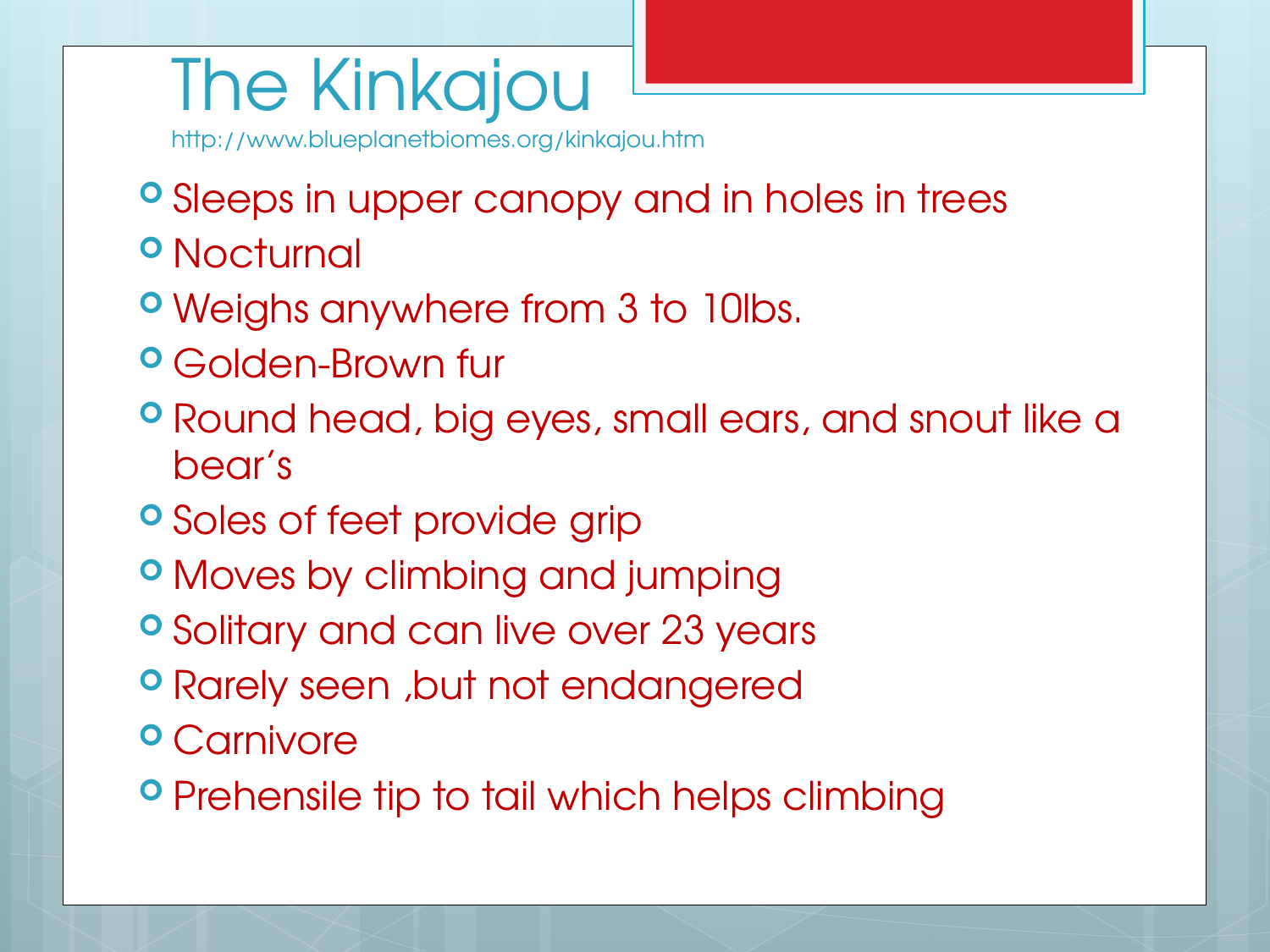

# The Kinkajou  http://www.blueplanetbiomes.org/kinkajou.htm
Sleeps in upper canopy and in holes in trees
Nocturnal
Weighs anywhere from 3 to 10lbs.
Golden-Brown fur
Round head, big eyes, small ears, and snout like a bear’s
Soles of feet provide grip
Moves by climbing and jumping
Solitary and can live over 23 years
Rarely seen ,but not endangered
Carnivore
Prehensile tip to tail which helps climbing